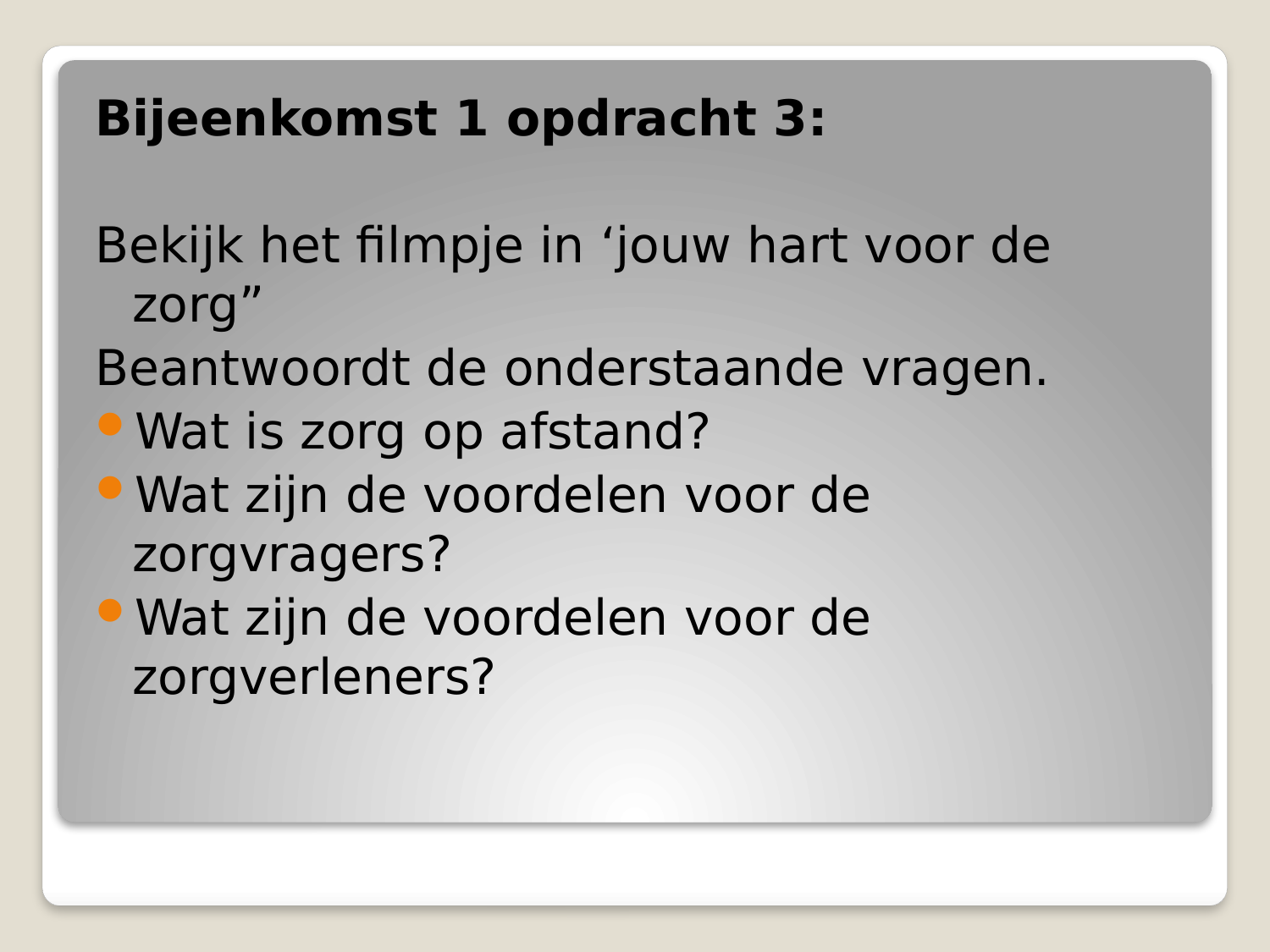

Bijeenkomst 1 opdracht 3:

Bekijk het filmpje in ‘jouw hart voor de zorg”
Beantwoordt de onderstaande vragen.
Wat is zorg op afstand?
Wat zijn de voordelen voor de zorgvragers?
Wat zijn de voordelen voor de zorgverleners?

#